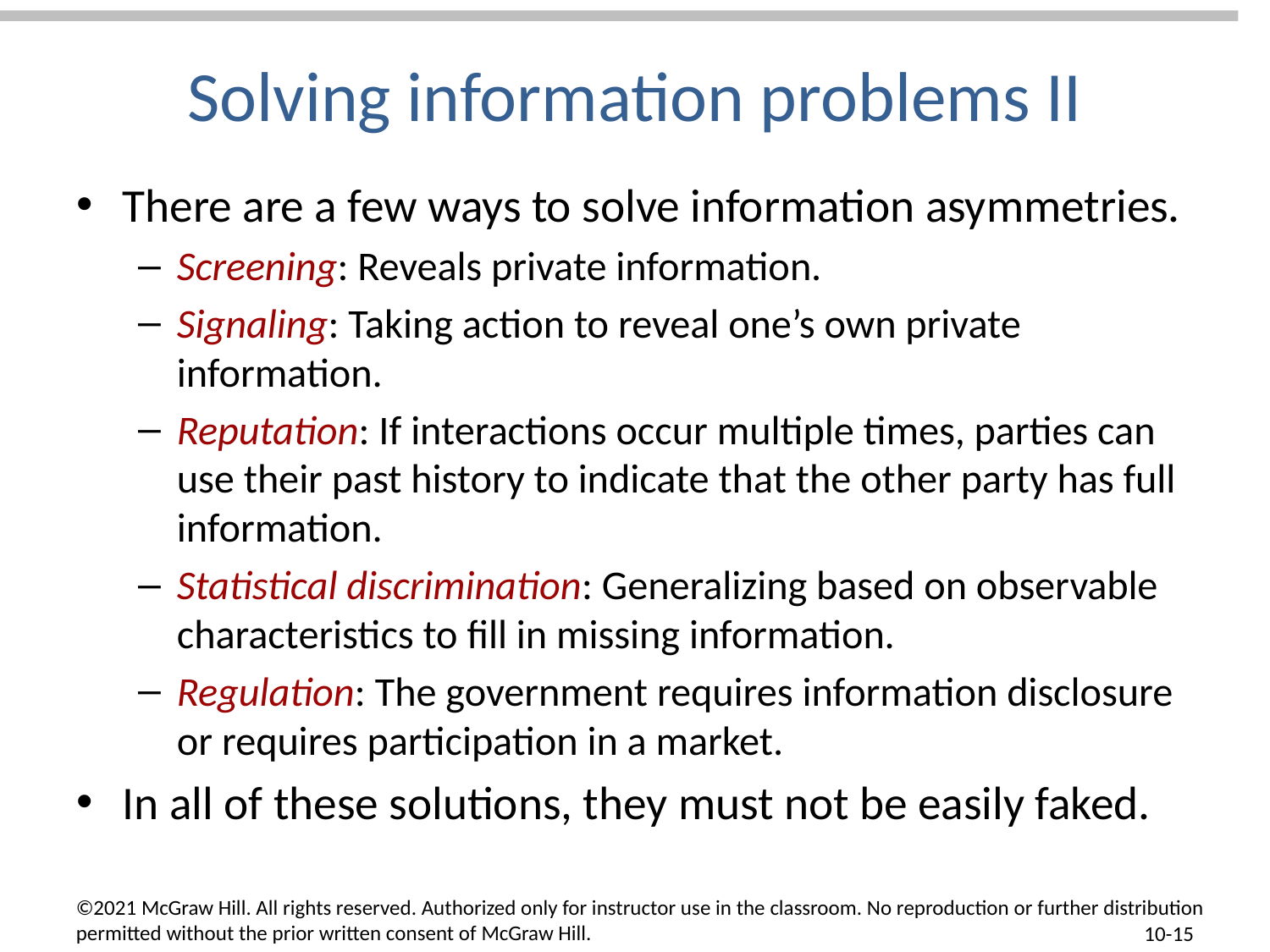

# Solving information problems II
There are a few ways to solve information asymmetries.
Screening: Reveals private information.
Signaling: Taking action to reveal one’s own private information.
Reputation: If interactions occur multiple times, parties can use their past history to indicate that the other party has full information.
Statistical discrimination: Generalizing based on observable characteristics to fill in missing information.
Regulation: The government requires information disclosure or requires participation in a market.
In all of these solutions, they must not be easily faked.